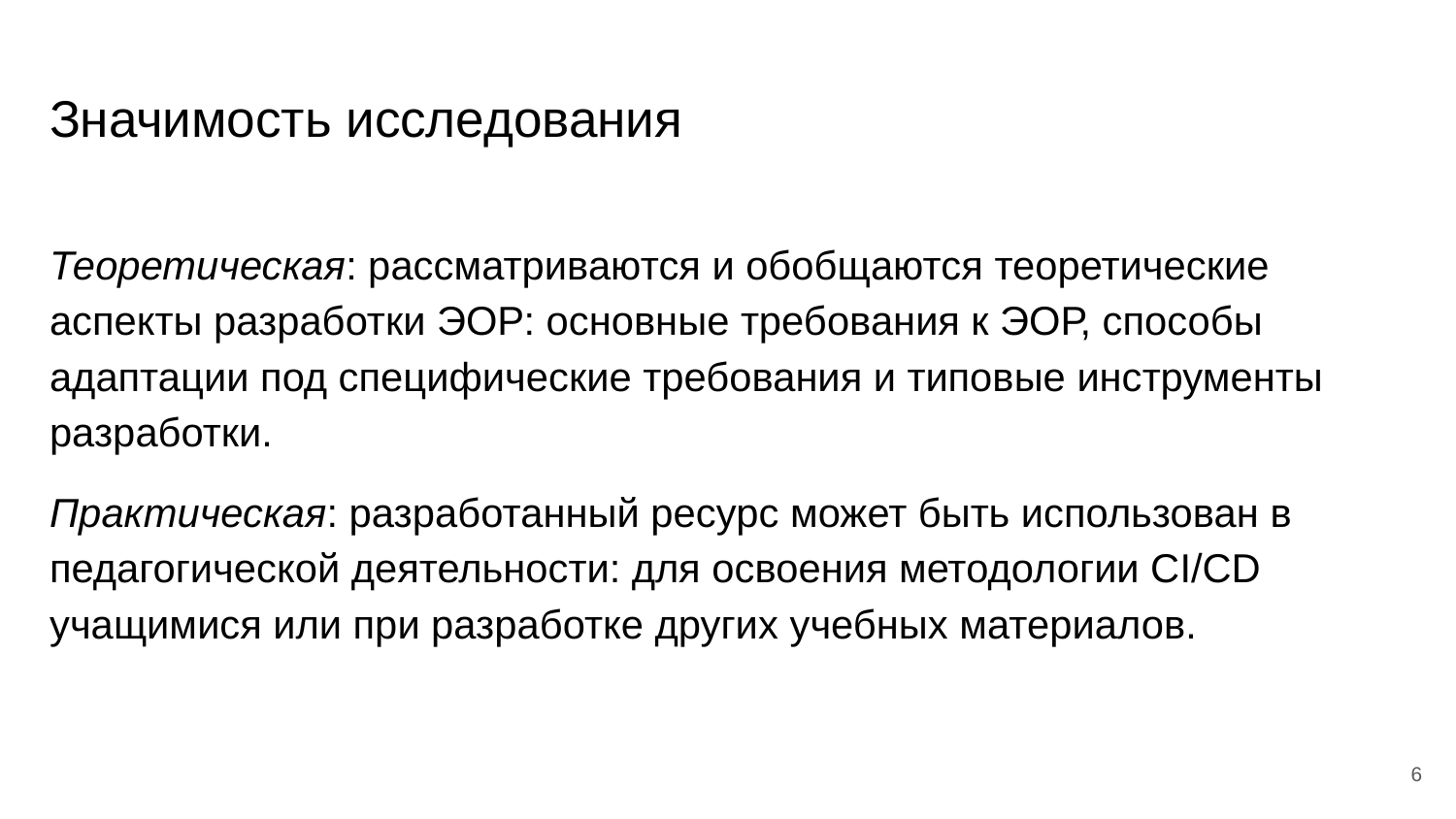

Значимость исследования
# Теоретическая: рассматриваются и обобщаются теоретические аспекты разработки ЭОР: основные требования к ЭОР, способы адаптации под специфические требования и типовые инструменты разработки.
Практическая: разработанный ресурс может быть использован в педагогической деятельности: для освоения методологии CI/CD учащимися или при разработке других учебных материалов.
6